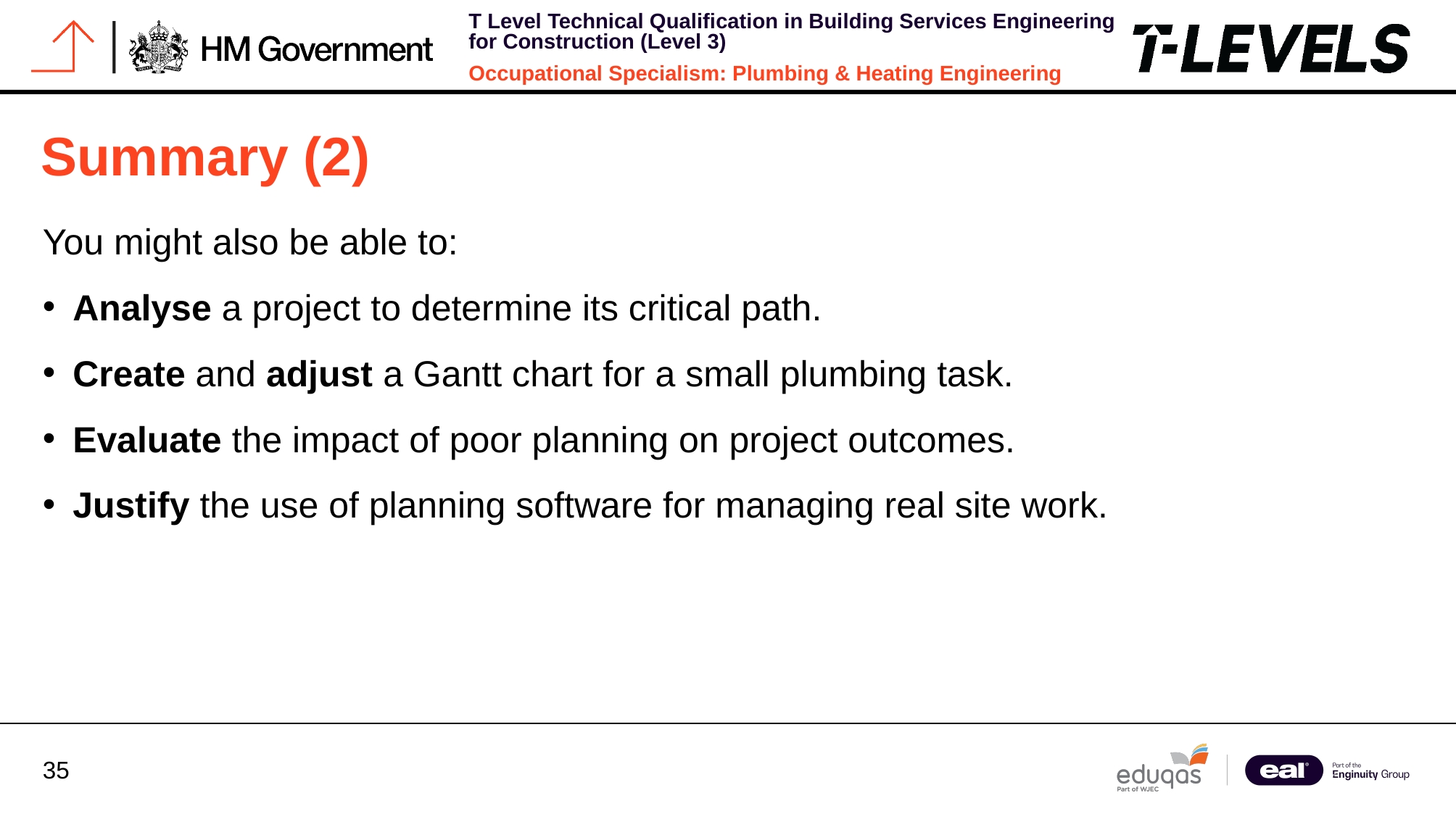

# Summary (2)
You might also be able to:
Analyse a project to determine its critical path.
Create and adjust a Gantt chart for a small plumbing task.
Evaluate the impact of poor planning on project outcomes.
Justify the use of planning software for managing real site work.